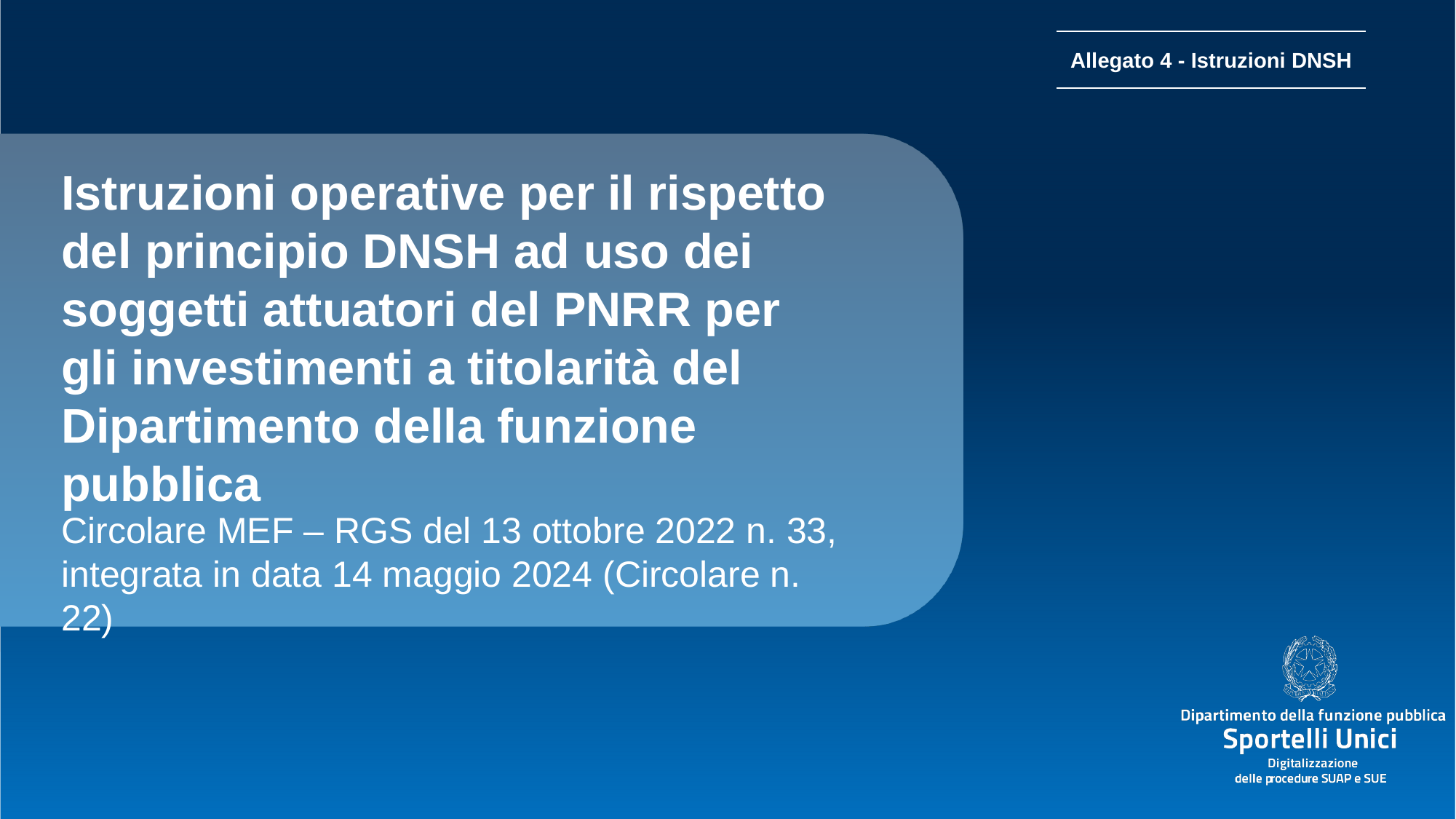

Allegato 4 - Istruzioni DNSH

Istruzioni operative per il rispetto del principio DNSH ad uso dei soggetti attuatori del PNRR per gli investimenti a titolarità del Dipartimento della funzione pubblica
Circolare MEF – RGS del 13 ottobre 2022 n. 33, integrata in data 14 maggio 2024 (Circolare n. 22)